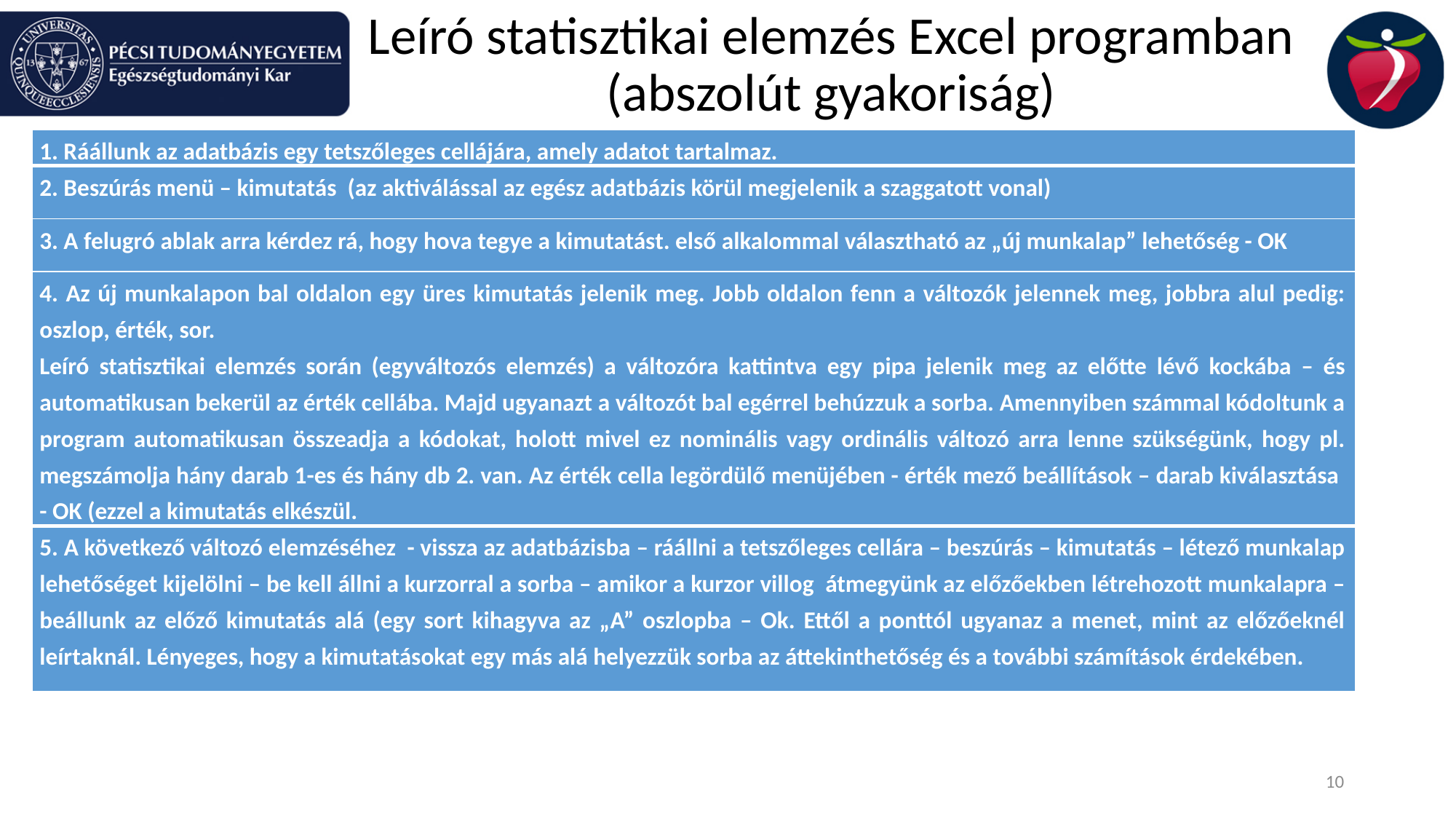

# Leíró statisztikai elemzés Excel programban (abszolút gyakoriság)
| 1. Ráállunk az adatbázis egy tetszőleges cellájára, amely adatot tartalmaz. |
| --- |
| 2. Beszúrás menü – kimutatás (az aktiválással az egész adatbázis körül megjelenik a szaggatott vonal) |
| 3. A felugró ablak arra kérdez rá, hogy hova tegye a kimutatást. első alkalommal választható az „új munkalap” lehetőség - OK |
| 4. Az új munkalapon bal oldalon egy üres kimutatás jelenik meg. Jobb oldalon fenn a változók jelennek meg, jobbra alul pedig: oszlop, érték, sor. Leíró statisztikai elemzés során (egyváltozós elemzés) a változóra kattintva egy pipa jelenik meg az előtte lévő kockába – és automatikusan bekerül az érték cellába. Majd ugyanazt a változót bal egérrel behúzzuk a sorba. Amennyiben számmal kódoltunk a program automatikusan összeadja a kódokat, holott mivel ez nominális vagy ordinális változó arra lenne szükségünk, hogy pl. megszámolja hány darab 1-es és hány db 2. van. Az érték cella legördülő menüjében - érték mező beállítások – darab kiválasztása - OK (ezzel a kimutatás elkészül. |
| 5. A következő változó elemzéséhez - vissza az adatbázisba – ráállni a tetszőleges cellára – beszúrás – kimutatás – létező munkalap lehetőséget kijelölni – be kell állni a kurzorral a sorba – amikor a kurzor villog átmegyünk az előzőekben létrehozott munkalapra – beállunk az előző kimutatás alá (egy sort kihagyva az „A” oszlopba – Ok. Ettől a ponttól ugyanaz a menet, mint az előzőeknél leírtaknál. Lényeges, hogy a kimutatásokat egy más alá helyezzük sorba az áttekinthetőség és a további számítások érdekében. |
10